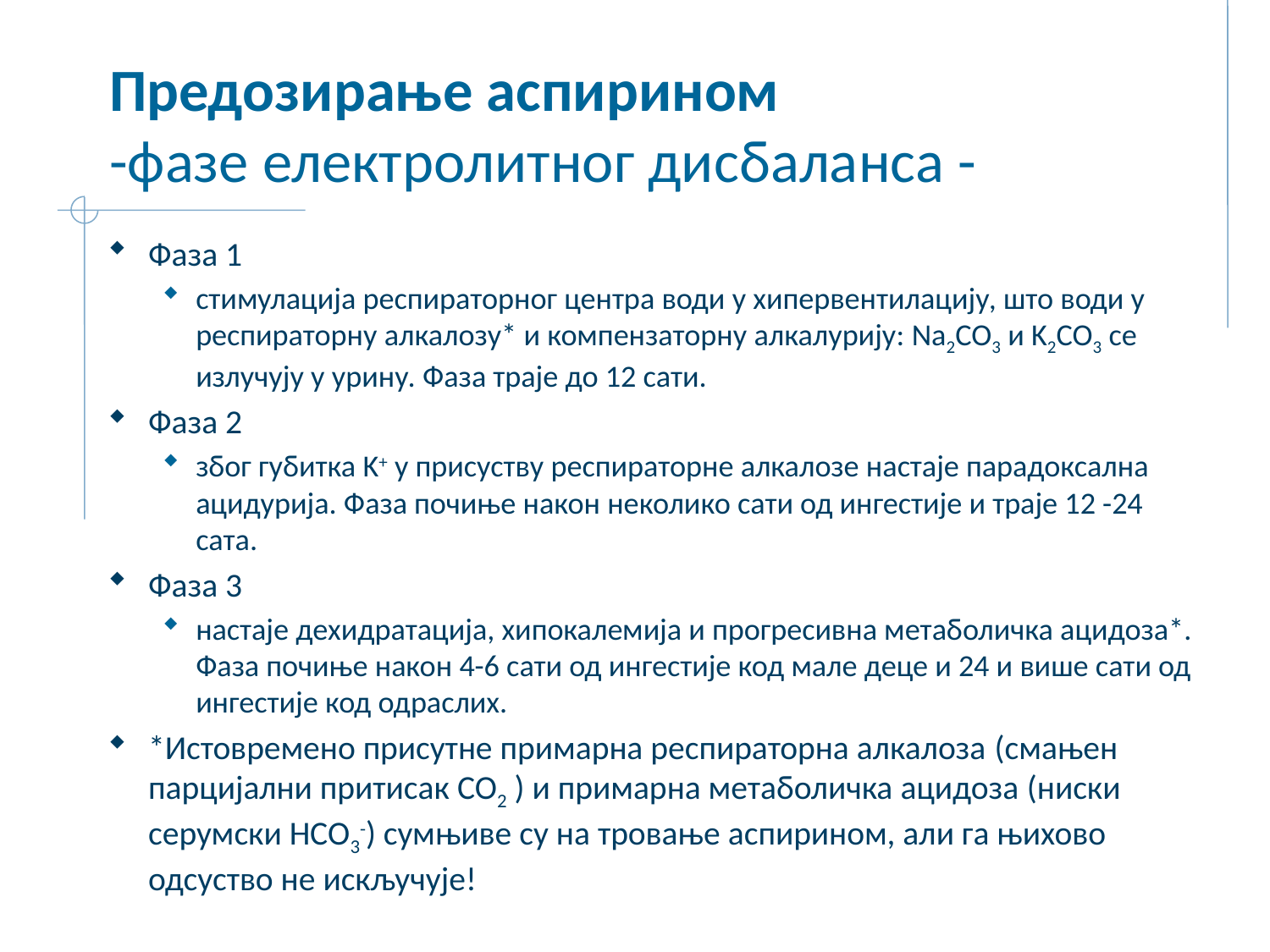

# Предозирање аспирином -фазе електролитног дисбаланса -
Фаза 1
стимулација респираторног центра води у хипервентилацију, што води у респираторну алкалозу* и компензаторну алкалурију: Na2CO3 и K2CO3 се излучују у урину. Фаза траје до 12 сати.
Фаза 2
због губитка K+ у присуству респираторне алкалозе настаје парадоксална ацидурија. Фаза почиње након неколико сати од ингестије и траје 12 -24 сата.
Фаза 3
настаје дехидратација, хипокалемија и прогресивна метаболичка ацидоза*. Фаза почиње након 4-6 сати од ингестије код мале деце и 24 и више сати од ингестије код одраслих.
*Истовремено присутне примарна респираторна алкалоза (смањен парцијални притисак CO2 ) и примарна метаболичка ацидоза (ниски серумски HCO3-) сумњиве су на тровање аспирином, али га њихово одсуство не искључује!